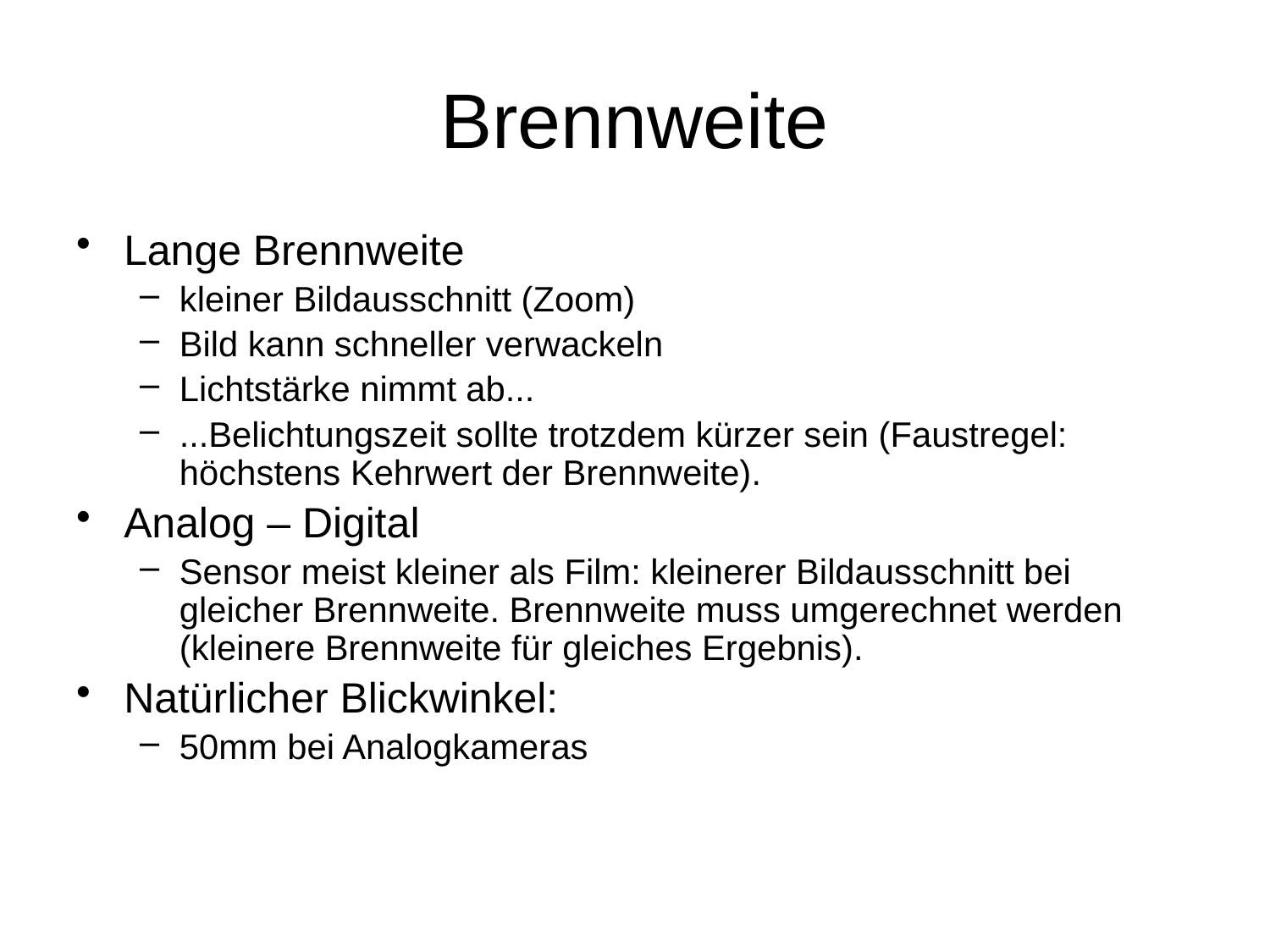

# Brennweite
Lange Brennweite
kleiner Bildausschnitt (Zoom)
Bild kann schneller verwackeln
Lichtstärke nimmt ab...
...Belichtungszeit sollte trotzdem kürzer sein (Faustregel: höchstens Kehrwert der Brennweite).
Analog – Digital
Sensor meist kleiner als Film: kleinerer Bildausschnitt bei gleicher Brennweite. Brennweite muss umgerechnet werden (kleinere Brennweite für gleiches Ergebnis).
Natürlicher Blickwinkel:
50mm bei Analogkameras